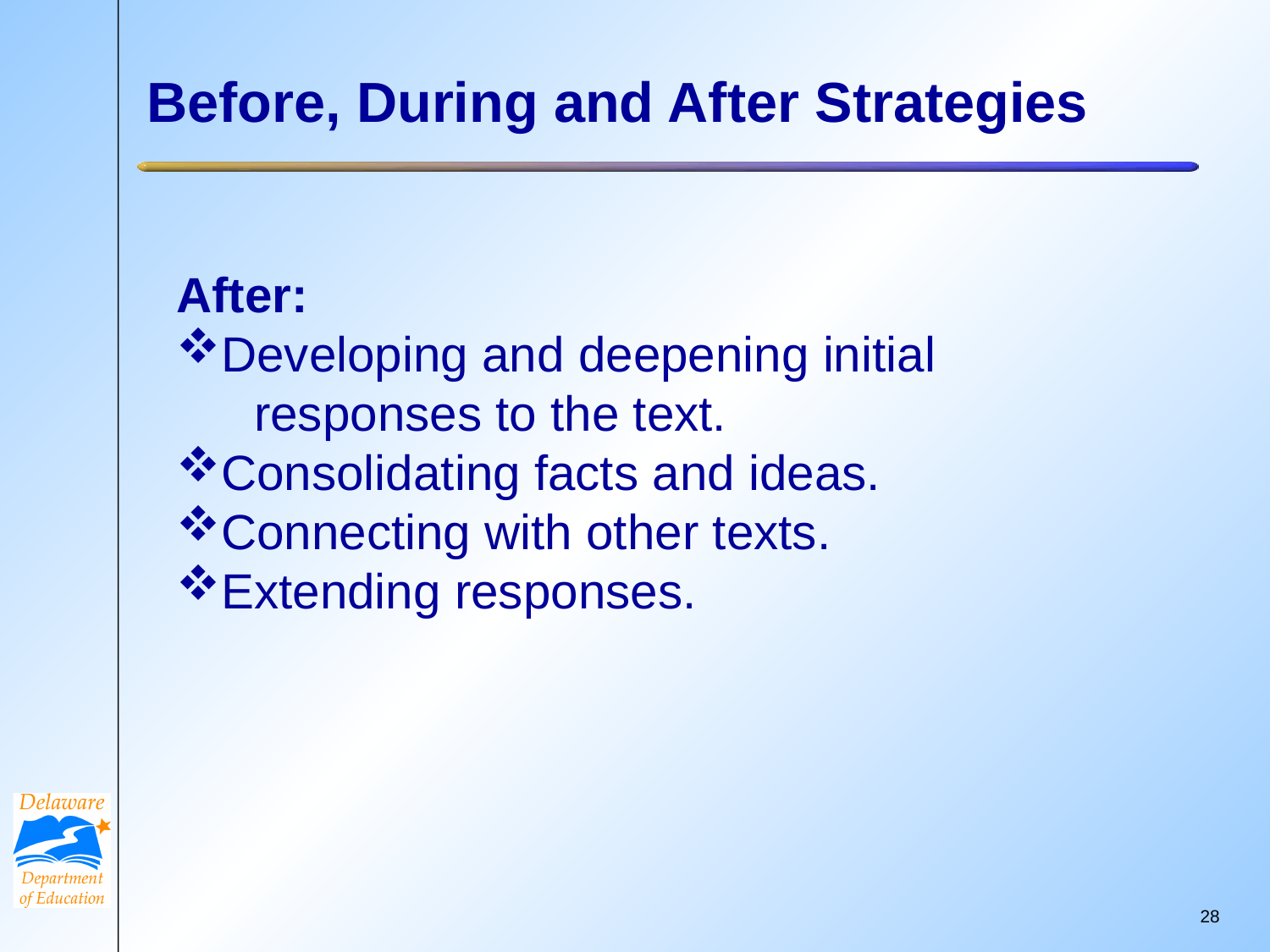

# Before, During and After Strategies
After:
Developing and deepening initial responses to the text.
Consolidating facts and ideas.
Connecting with other texts.
Extending responses.

28